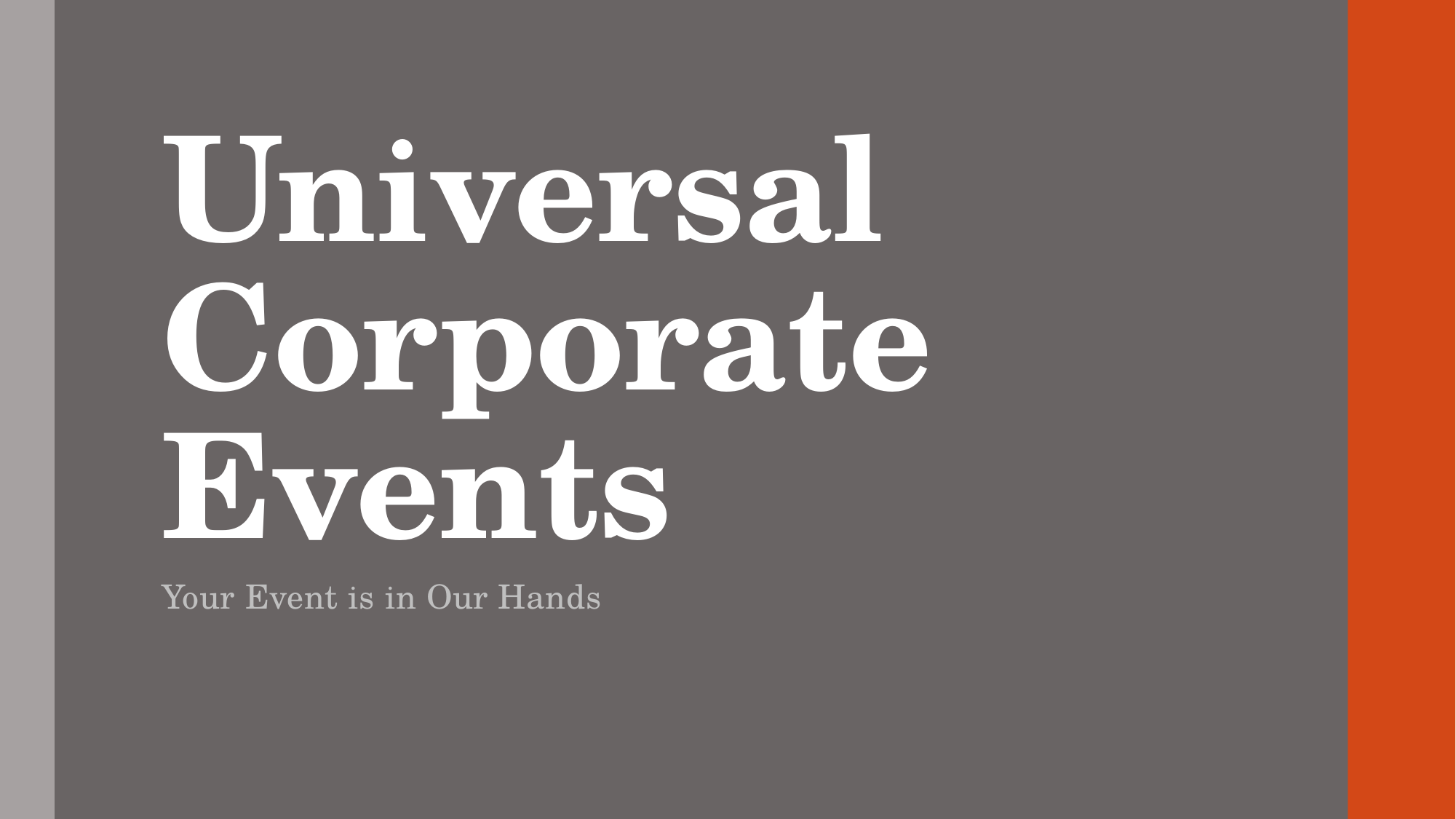

# Universal Corporate Events
Your Event is in Our Hands